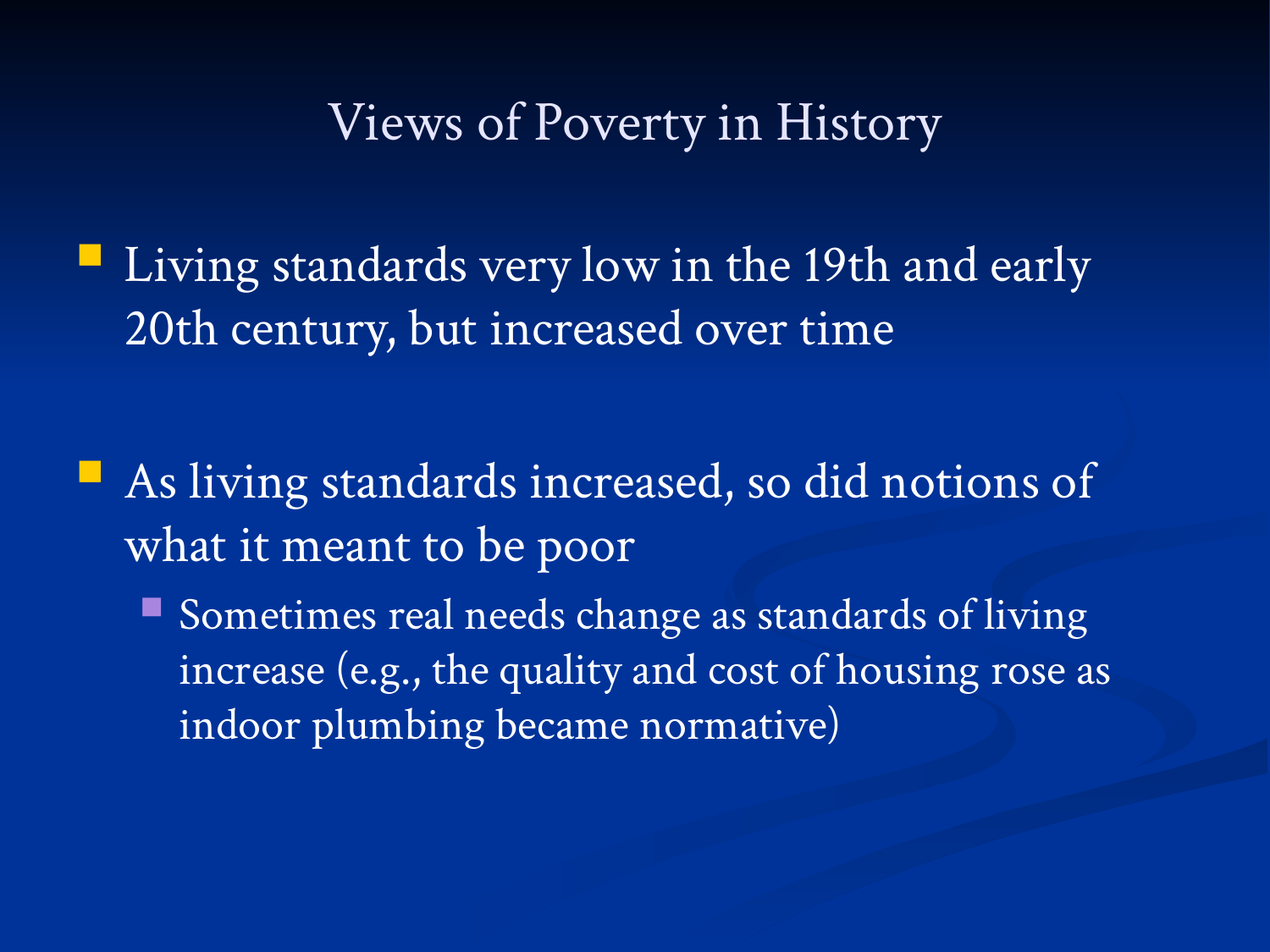

# Views of Poverty in History
Living standards very low in the 19th and early 20th century, but increased over time

As living standards increased, so did notions of what it meant to be poor
Sometimes real needs change as standards of living increase (e.g., the quality and cost of housing rose as indoor plumbing became normative)